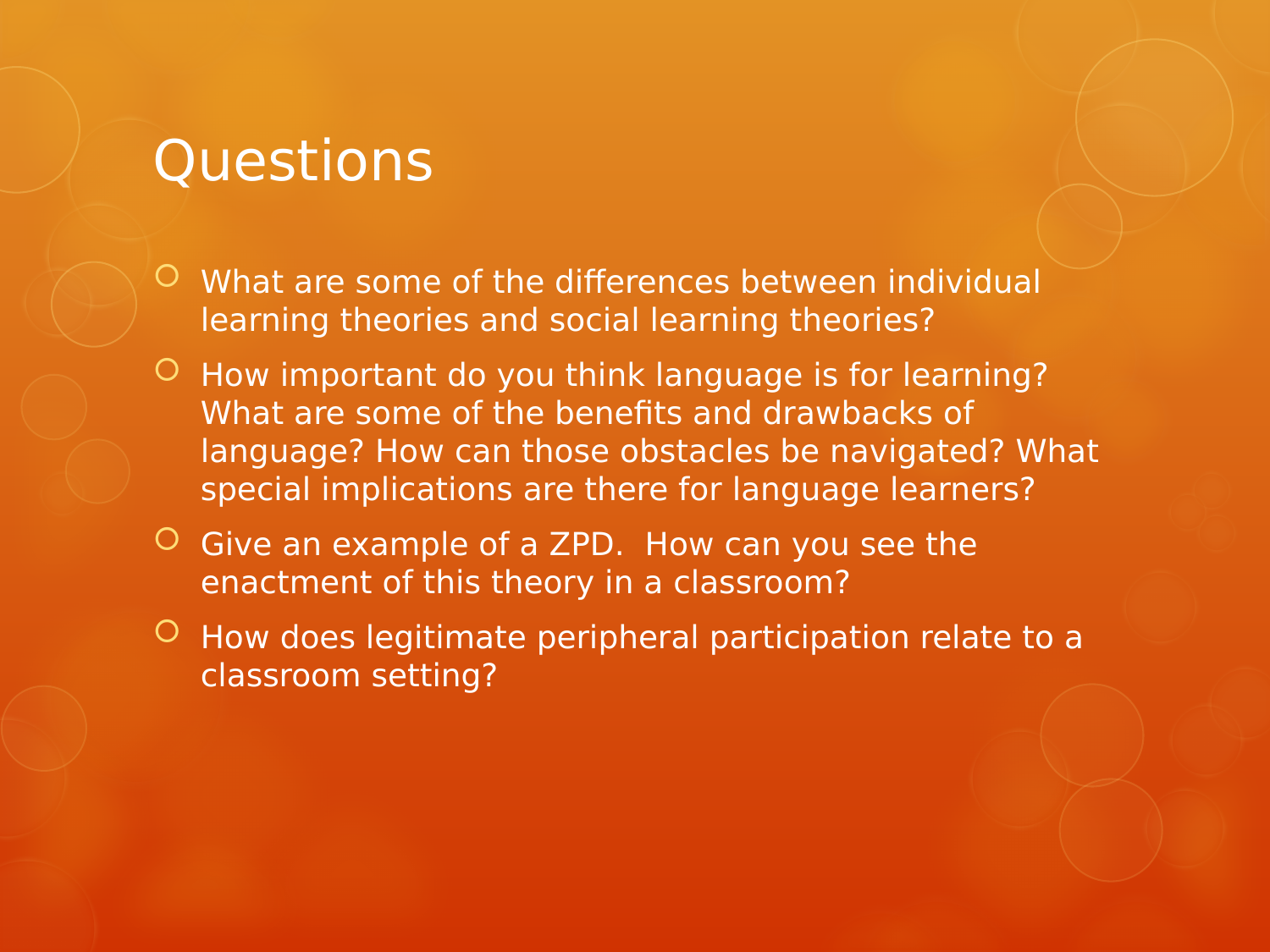

# Questions
What are some of the differences between individual learning theories and social learning theories?
How important do you think language is for learning?  What are some of the benefits and drawbacks of language? How can those obstacles be navigated? What special implications are there for language learners?
Give an example of a ZPD.  How can you see the enactment of this theory in a classroom?
How does legitimate peripheral participation relate to a classroom setting?